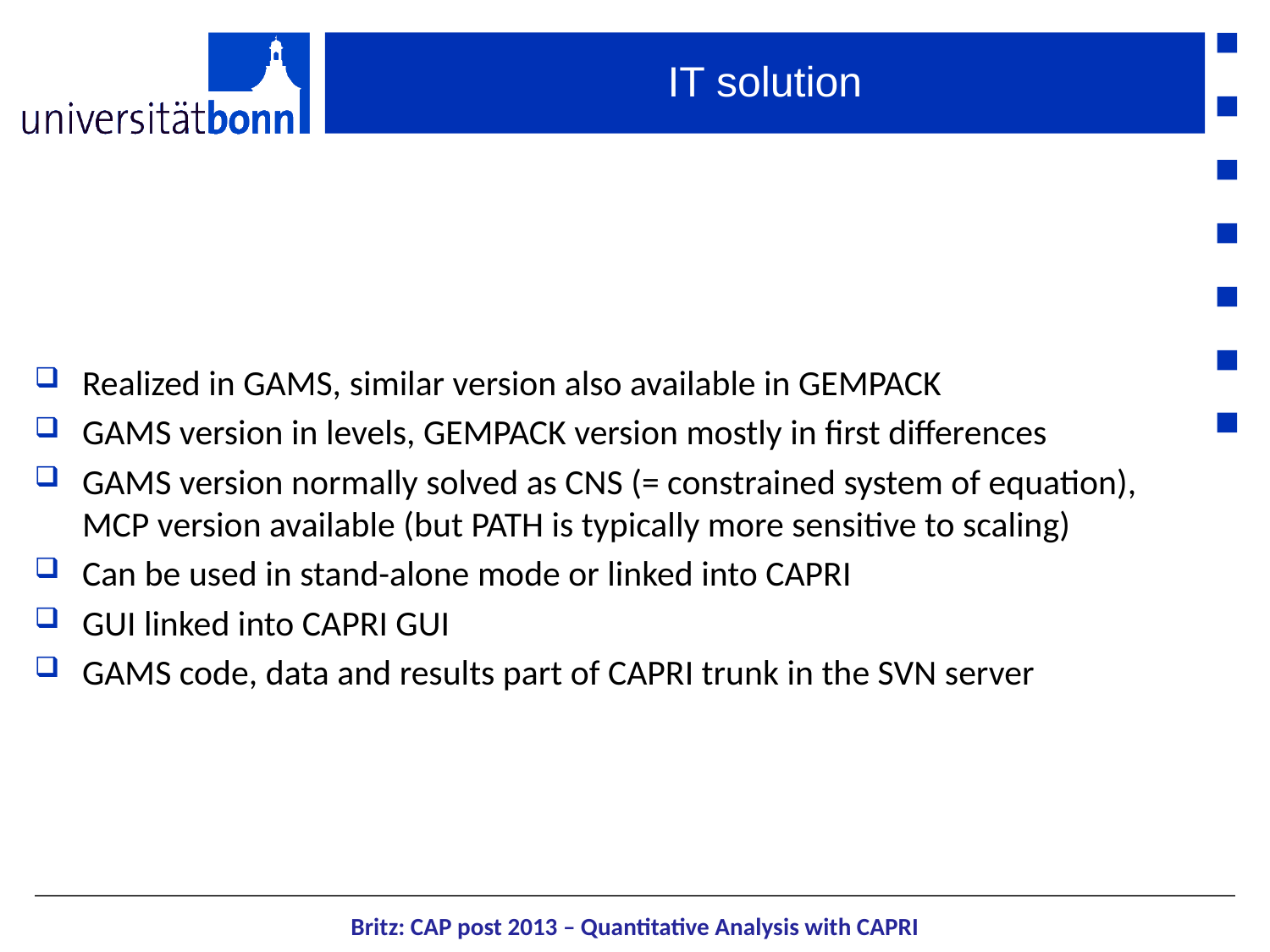

# IT solution
Realized in GAMS, similar version also available in GEMPACK
GAMS version in levels, GEMPACK version mostly in first differences
GAMS version normally solved as CNS (= constrained system of equation), MCP version available (but PATH is typically more sensitive to scaling)
Can be used in stand-alone mode or linked into CAPRI
GUI linked into CAPRI GUI
GAMS code, data and results part of CAPRI trunk in the SVN server
Britz: CAP post 2013 – Quantitative Analysis with CAPRI